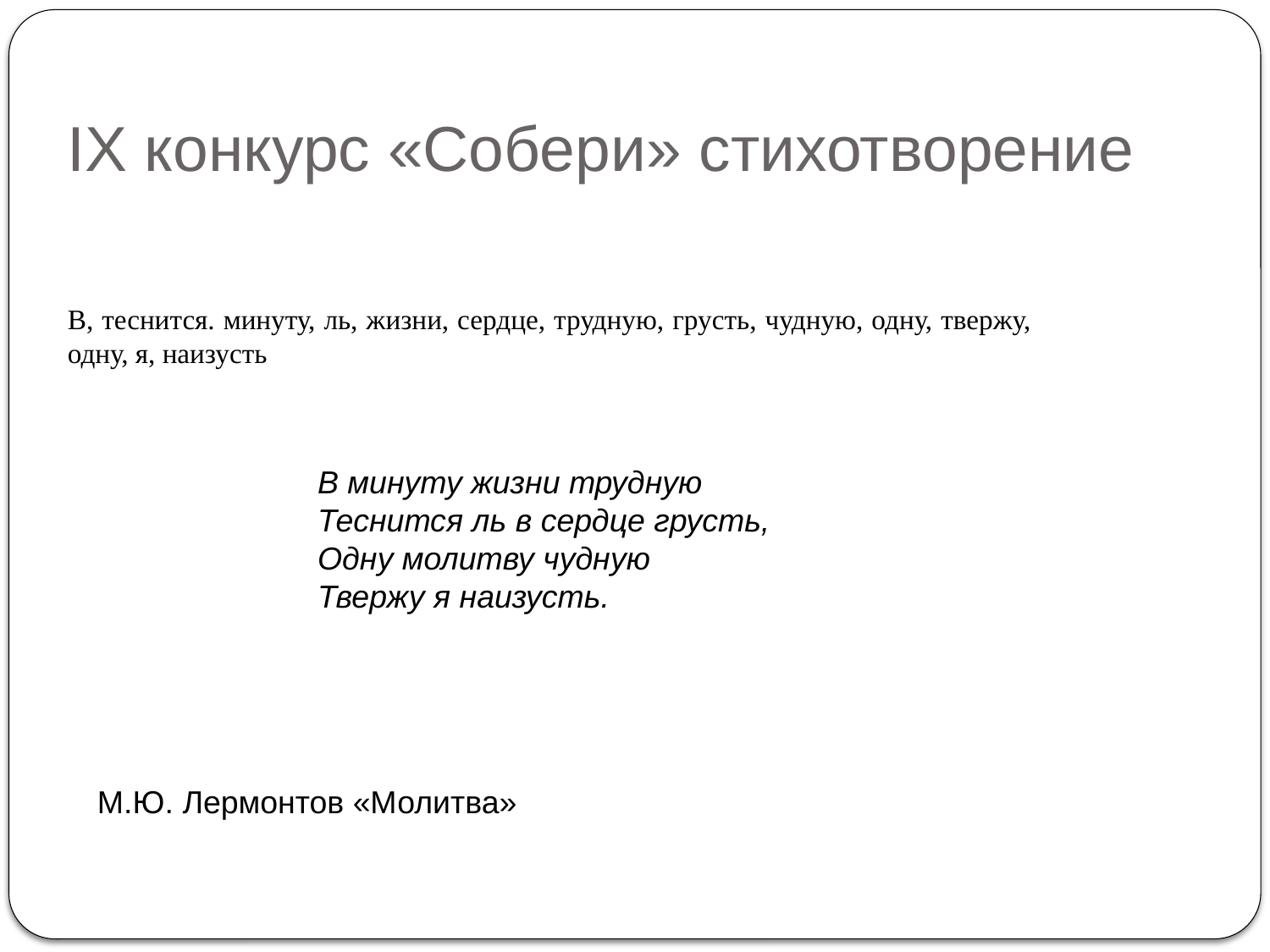

# IХ конкурс «Собери» стихотворение
В, теснится. минуту, ль, жизни, сердце, трудную, грусть, чудную, одну, твержу, одну, я, наизусть
В минуту жизни трудную
Теснится ль в сердце грусть,
Одну молитву чудную
Твержу я наизусть.
М.Ю. Лермонтов «Молитва»